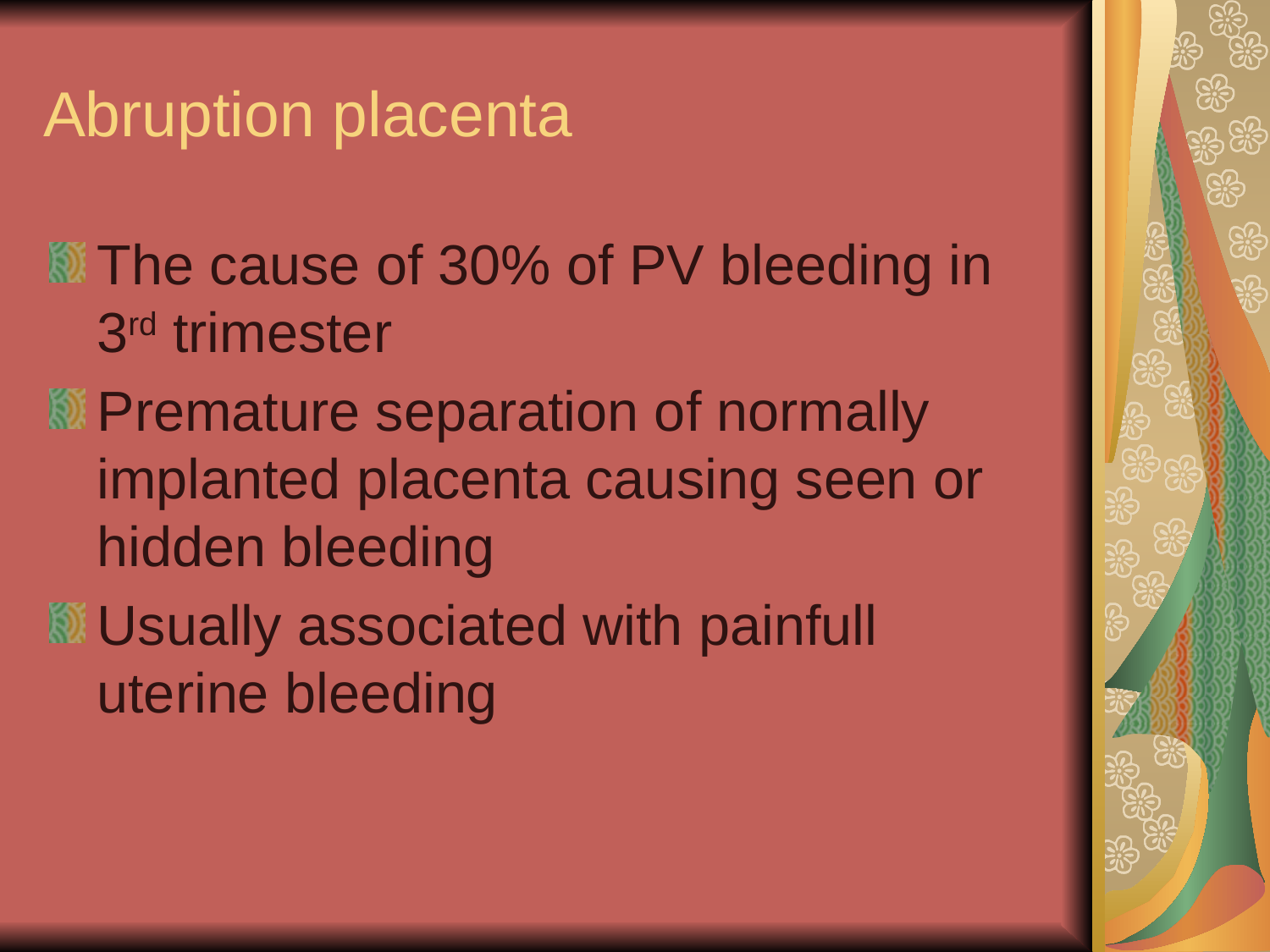

# Abruption placenta
The cause of 30% of PV bleeding in 3rd trimester
Premature separation of normally implanted placenta causing seen or hidden bleeding
Usually associated with painfull uterine bleeding